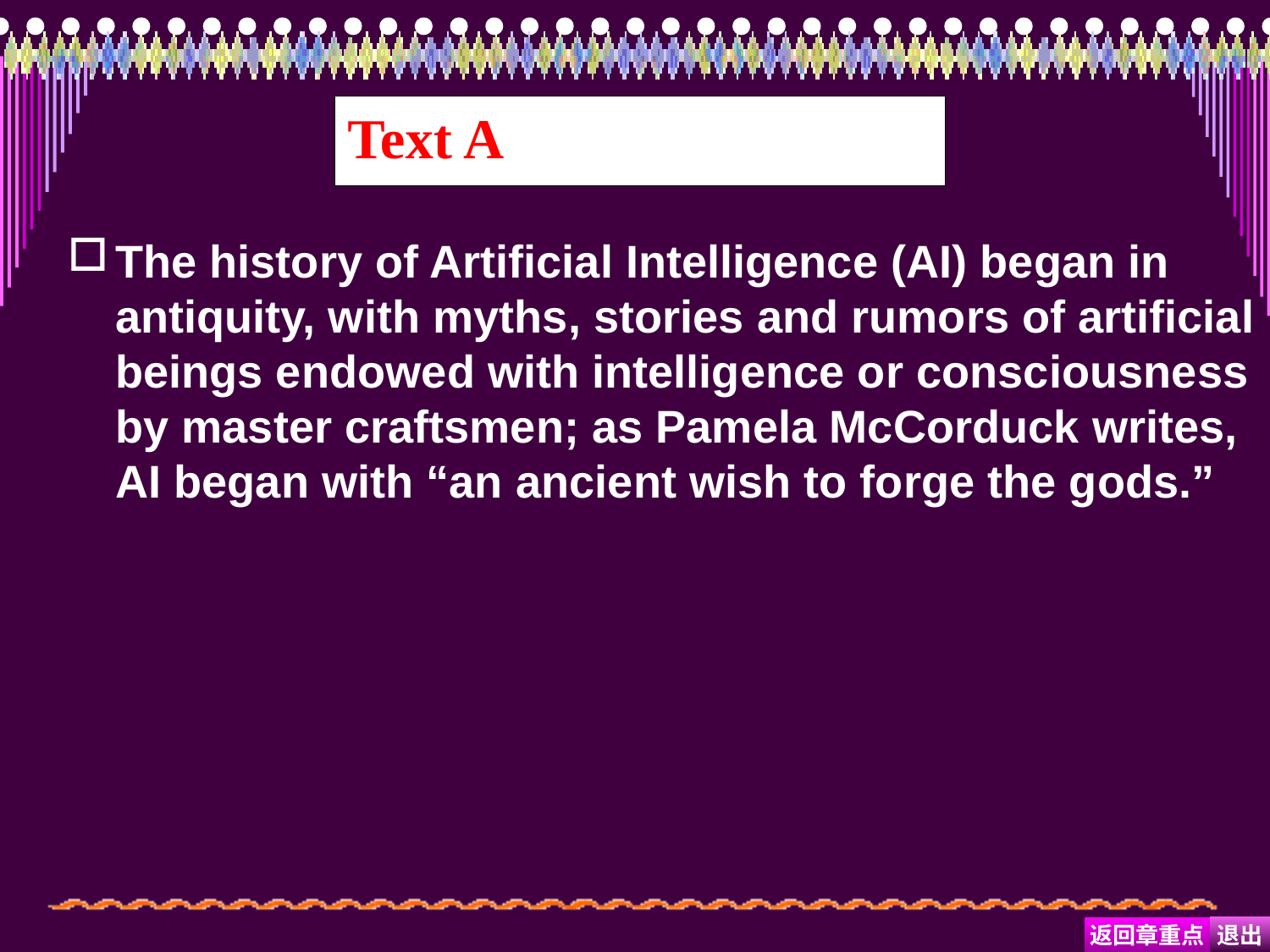

# Text A
The history of Artificial Intelligence (AI) began in antiquity, with myths, stories and rumors of artificial beings endowed with intelligence or consciousness by master craftsmen; as Pamela McCorduck writes, AI began with “an ancient wish to forge the gods.”